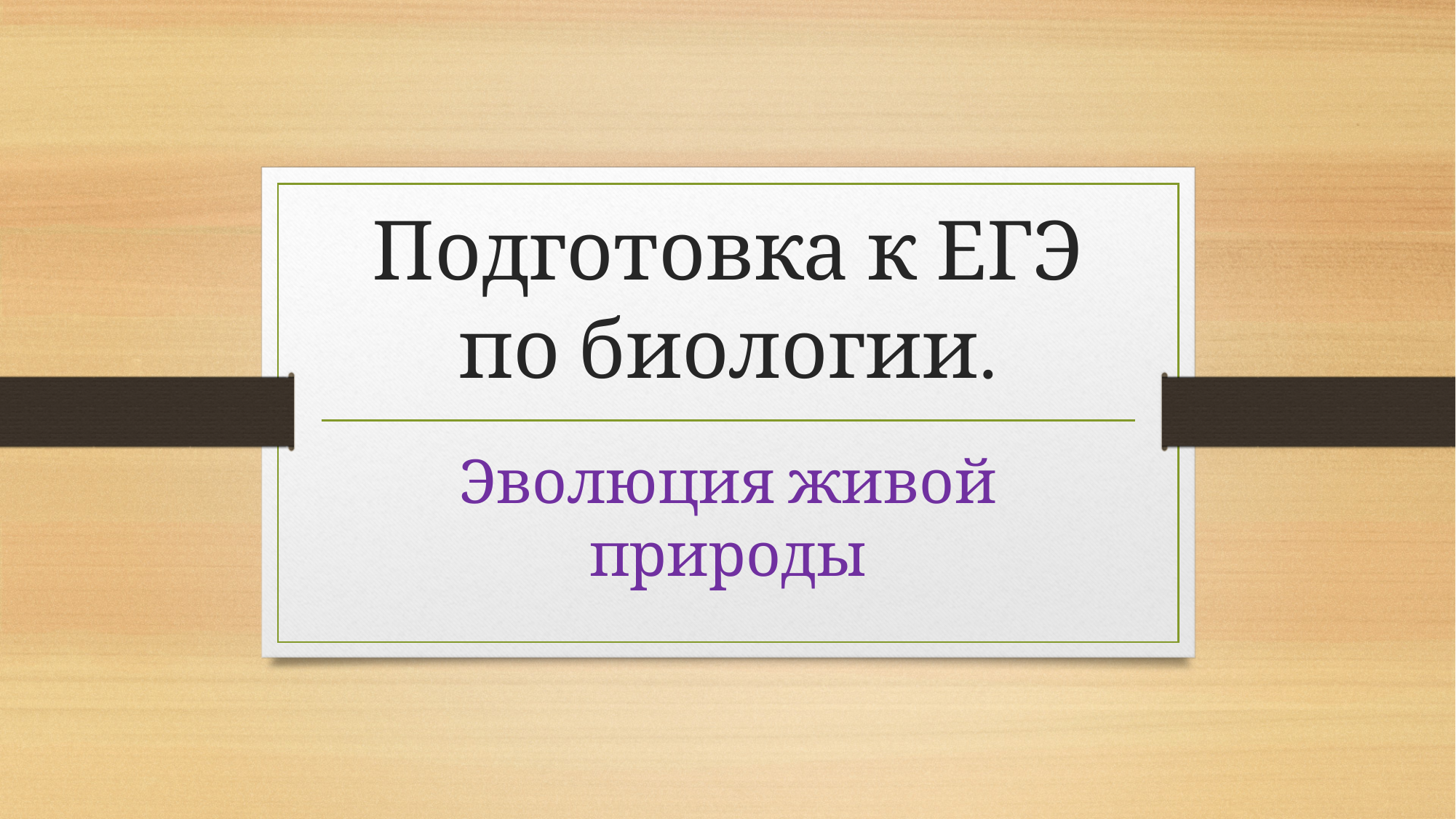

# Подготовка к ЕГЭ по биологии.
Эволюция живой природы